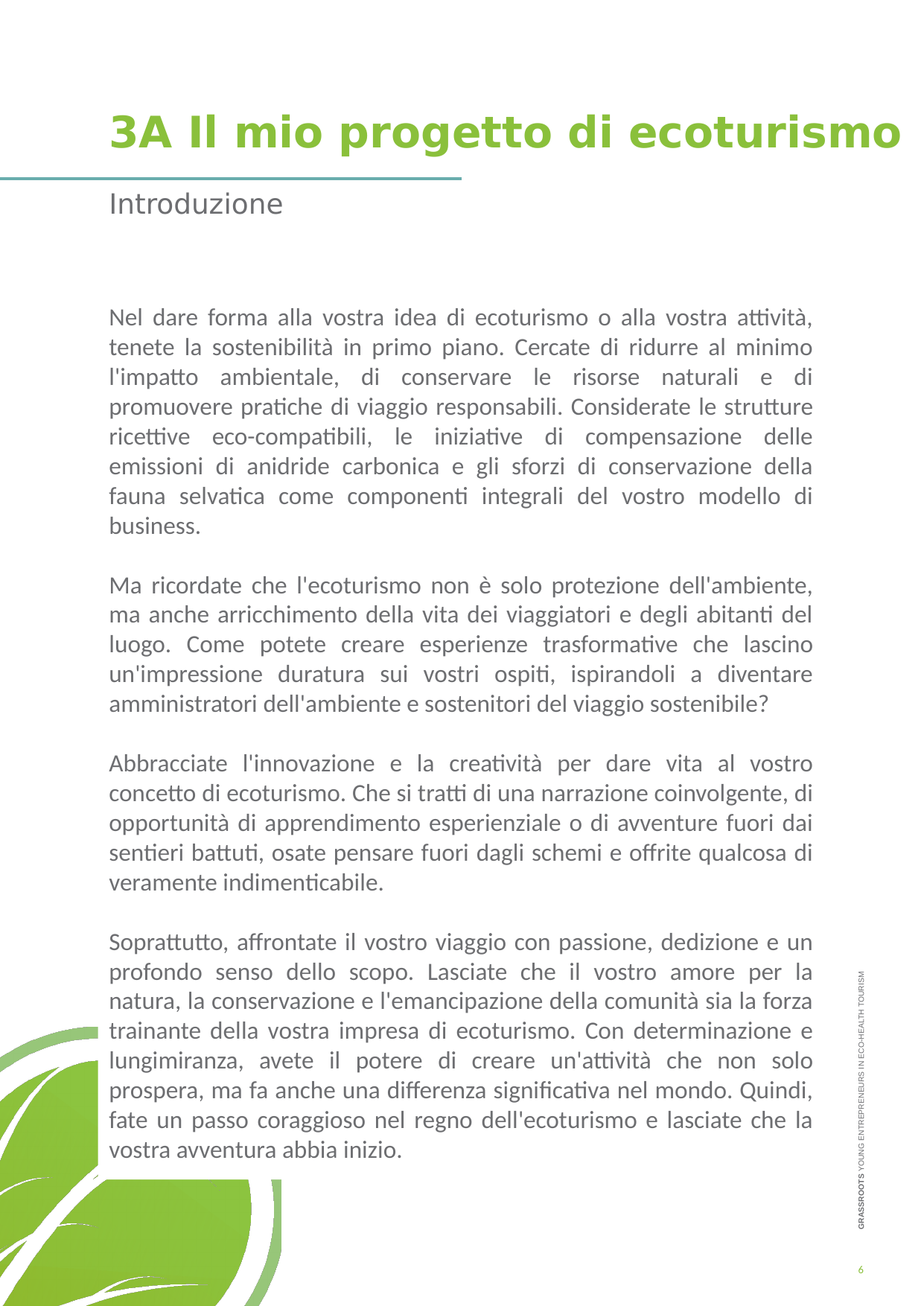

3A Il mio progetto di ecoturismo
Introduzione
Nel dare forma alla vostra idea di ecoturismo o alla vostra attività, tenete la sostenibilità in primo piano. Cercate di ridurre al minimo l'impatto ambientale, di conservare le risorse naturali e di promuovere pratiche di viaggio responsabili. Considerate le strutture ricettive eco-compatibili, le iniziative di compensazione delle emissioni di anidride carbonica e gli sforzi di conservazione della fauna selvatica come componenti integrali del vostro modello di business.

Ma ricordate che l'ecoturismo non è solo protezione dell'ambiente, ma anche arricchimento della vita dei viaggiatori e degli abitanti del luogo. Come potete creare esperienze trasformative che lascino un'impressione duratura sui vostri ospiti, ispirandoli a diventare amministratori dell'ambiente e sostenitori del viaggio sostenibile?
Abbracciate l'innovazione e la creatività per dare vita al vostro concetto di ecoturismo. Che si tratti di una narrazione coinvolgente, di opportunità di apprendimento esperienziale o di avventure fuori dai sentieri battuti, osate pensare fuori dagli schemi e offrite qualcosa di veramente indimenticabile.

Soprattutto, affrontate il vostro viaggio con passione, dedizione e un profondo senso dello scopo. Lasciate che il vostro amore per la natura, la conservazione e l'emancipazione della comunità sia la forza trainante della vostra impresa di ecoturismo. Con determinazione e lungimiranza, avete il potere di creare un'attività che non solo prospera, ma fa anche una differenza significativa nel mondo. Quindi, fate un passo coraggioso nel regno dell'ecoturismo e lasciate che la vostra avventura abbia inizio.

6